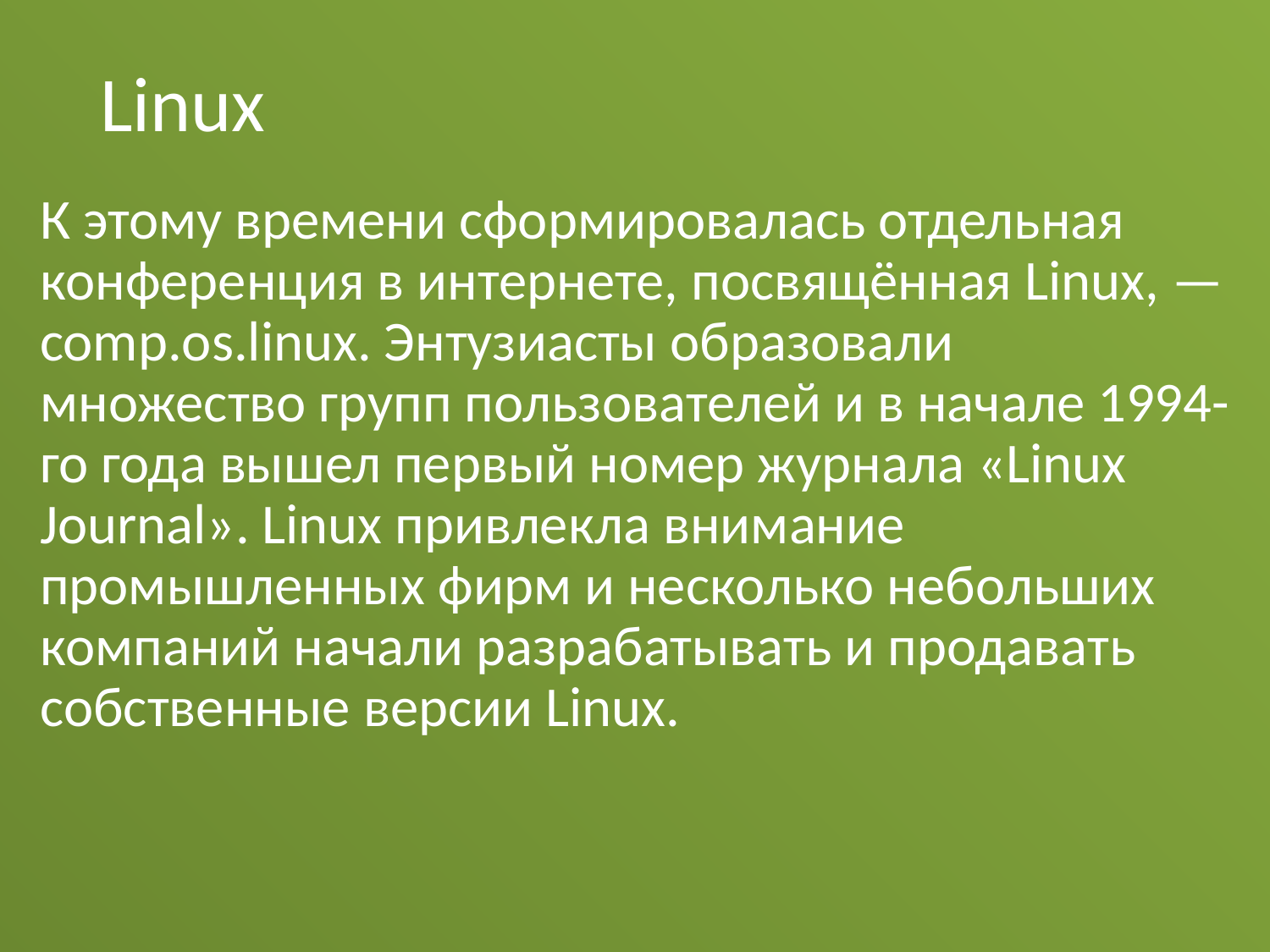

# Linux
К этому времени сформировалась отдельная конференция в интернете, посвящённая Linux, — comp.os.linux. Энтузиасты образовали множество групп пользователей и в начале 1994-го года вышел первый номер журнала «Linux Journal». Linux привлекла внимание промышленных фирм и несколько небольших компаний начали разрабатывать и продавать собственные версии Linux.